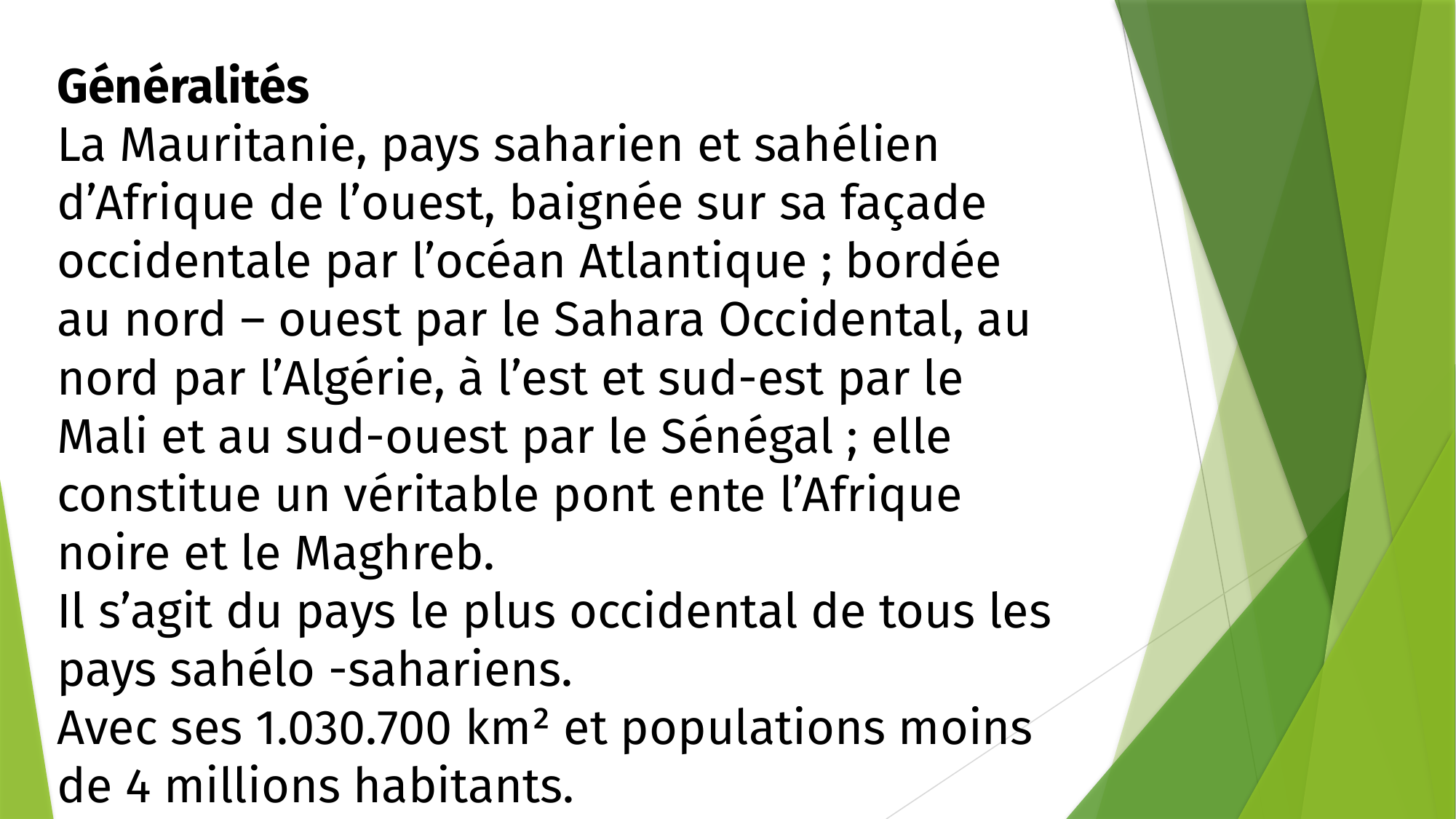

# Généralités La Mauritanie, pays saharien et sahélien d’Afrique de l’ouest, baignée sur sa façade occidentale par l’océan Atlantique ; bordée au nord – ouest par le Sahara Occidental, au nord par l’Algérie, à l’est et sud-est par le Mali et au sud-ouest par le Sénégal ; elle constitue un véritable pont ente l’Afrique noire et le Maghreb. Il s’agit du pays le plus occidental de tous les pays sahélo -sahariens. Avec ses 1.030.700 km² et populations moins de 4 millions habitants.